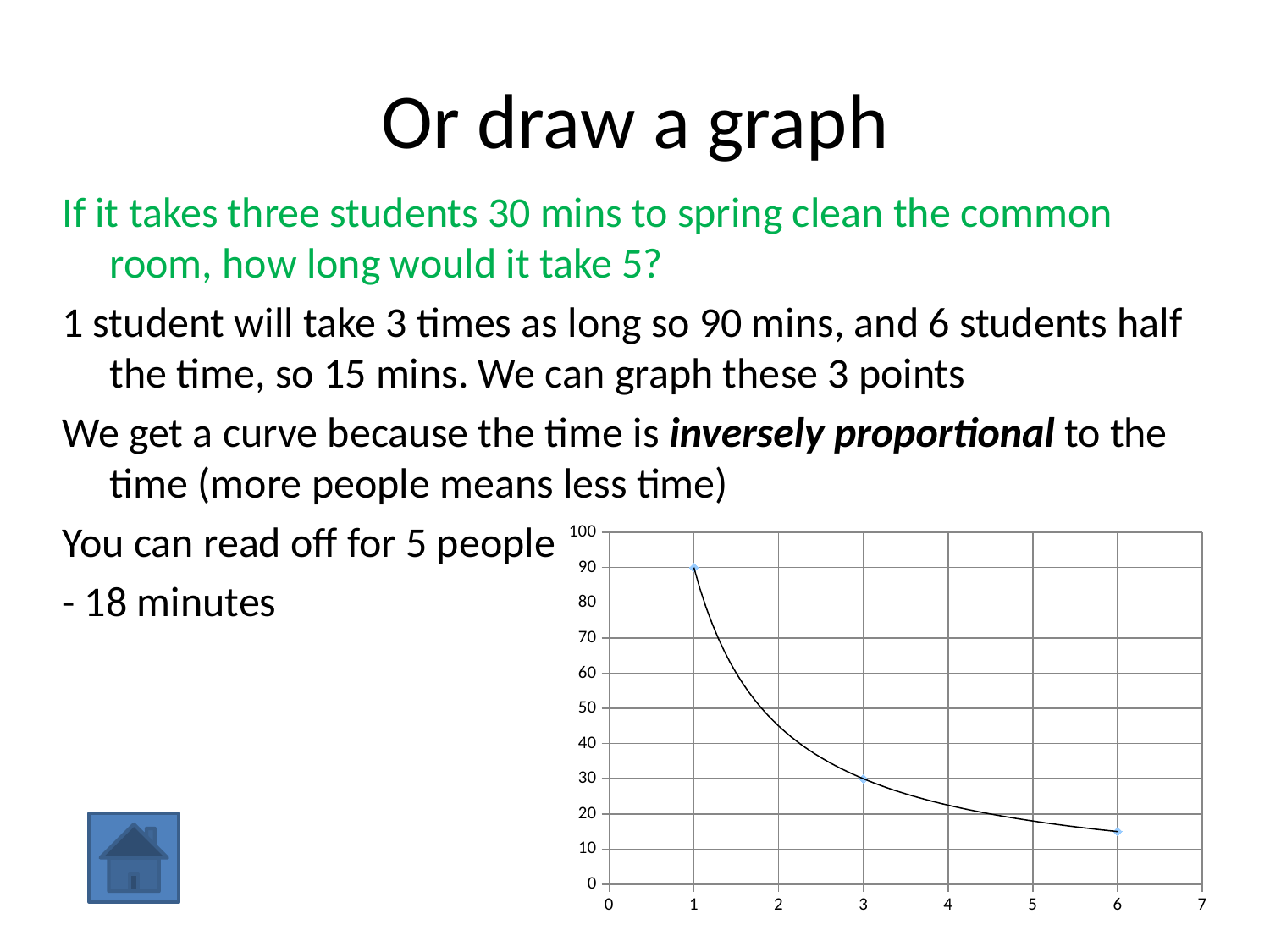

# Or draw a graph
If it takes three students 30 mins to spring clean the common room, how long would it take 5?
1 student will take 3 times as long so 90 mins, and 6 students half the time, so 15 mins. We can graph these 3 points
We get a curve because the time is inversely proportional to the time (more people means less time)
You can read off for 5 people
- 18 minutes

### Chart

| Category |  |
|---|---|